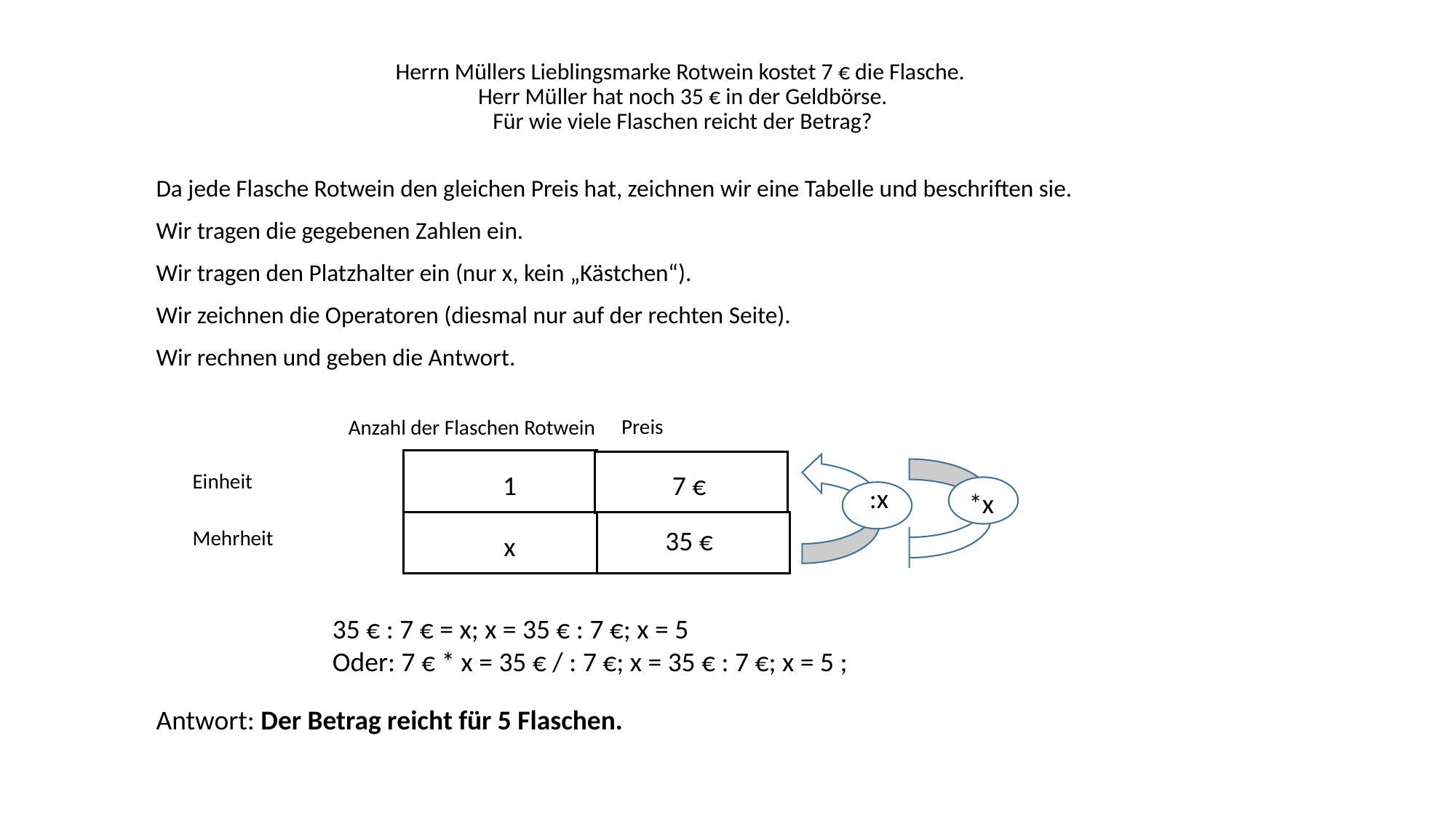

# Herrn Müllers Lieblingsmarke Rotwein kostet 7 € die Flasche. Herr Müller hat noch 35 € in der Geldbörse. Für wie viele Flaschen reicht der Betrag?
Da jede Flasche Rotwein den gleichen Preis hat, zeichnen wir eine Tabelle und beschriften sie.
Wir tragen die gegebenen Zahlen ein.
Wir tragen den Platzhalter ein (nur x, kein „Kästchen“).

Wir zeichnen die Operatoren (diesmal nur auf der rechten Seite).
Wir rechnen und geben die Antwort.
Preis
Anzahl der Flaschen Rotwein

Einheit
1
7 €
 :x

*x

35 €
Mehrheit
x
35 € : 7 € = x; x = 35 € : 7 €; x = 5
Oder: 7 € * x = 35 € / : 7 €; x = 35 € : 7 €; x = 5 ;
Antwort: Der Betrag reicht für 5 Flaschen.